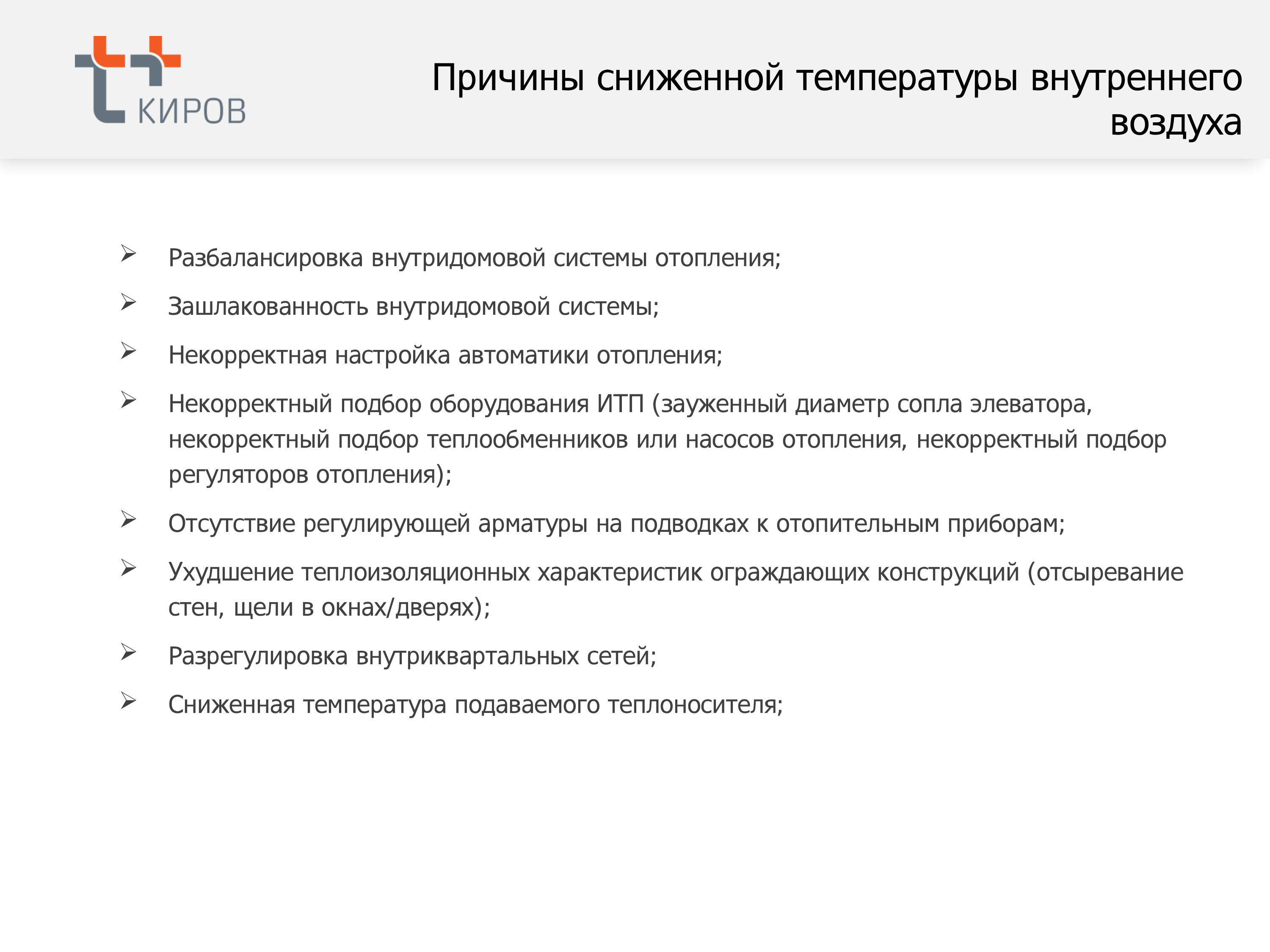

# Причины сниженной температуры внутреннего воздуха
Разбалансировка внутридомовой системы отопления;
Зашлакованность внутридомовой системы;
Некорректная настройка автоматики отопления;
Некорректный подбор оборудования ИТП (зауженный диаметр сопла элеватора, некорректный подбор теплообменников или насосов отопления, некорректный подбор регуляторов отопления);
Отсутствие регулирующей арматуры на подводках к отопительным приборам;
Ухудшение теплоизоляционных характеристик ограждающих конструкций (отсыревание стен, щели в окнах/дверях);
Разрегулировка внутриквартальных сетей;
Сниженная температура подаваемого теплоносителя;